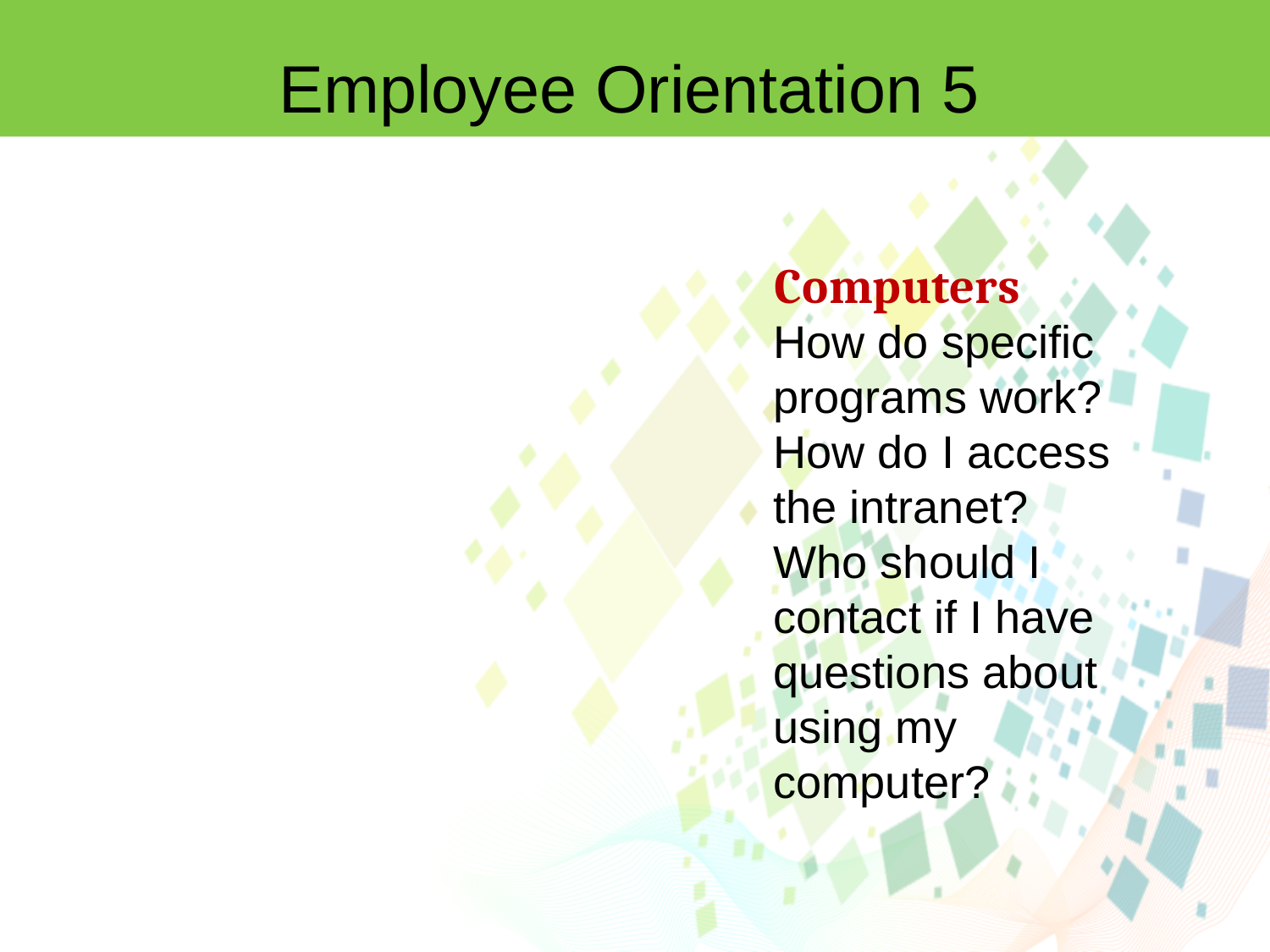

Employee Orientation 5
Computers
How do specific programs work? How do I access the intranet?
Who should I contact if I have questions about using my computer?